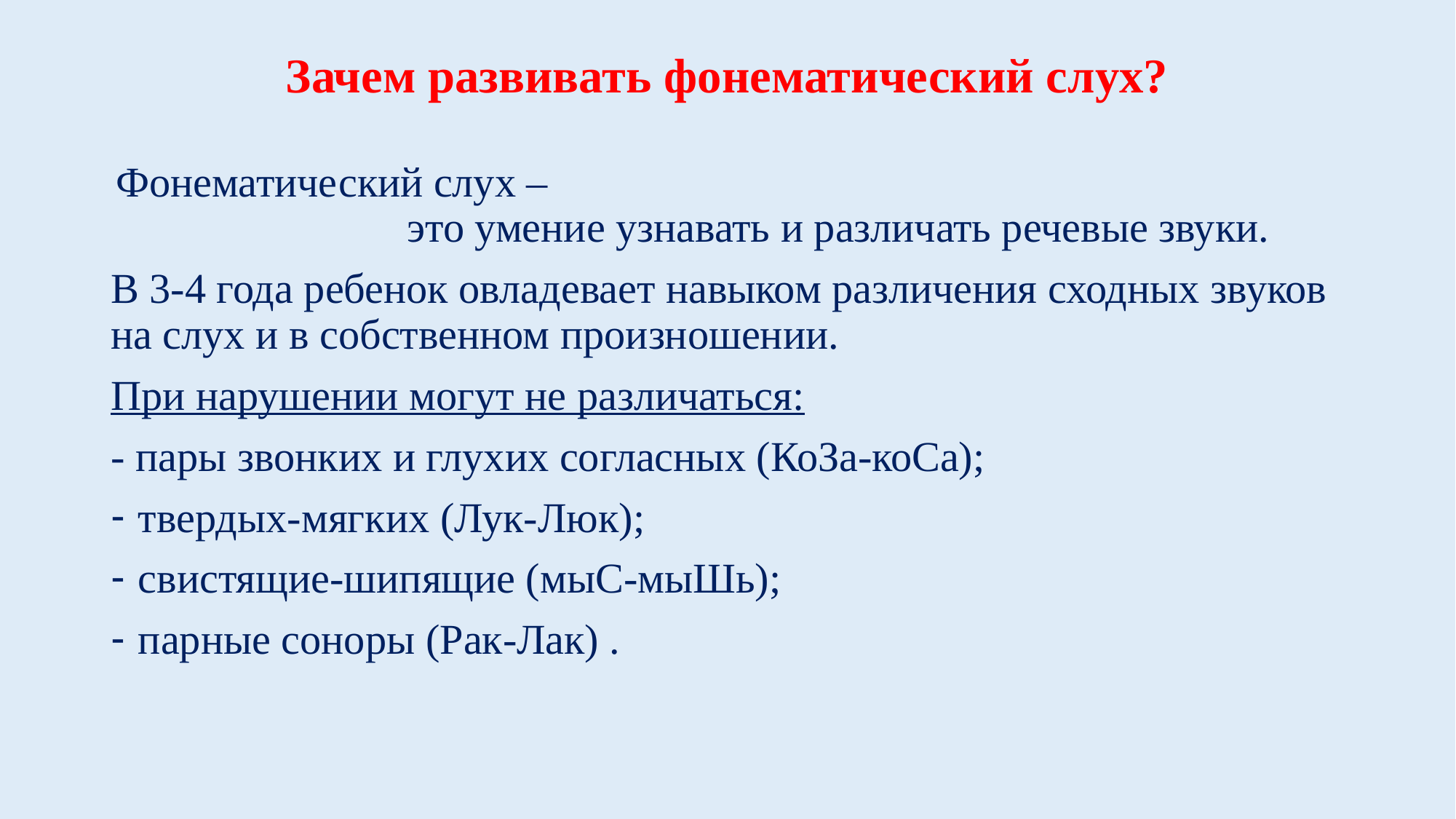

# Зачем развивать фонематический слух?
Фонематический слух –                                                                                                 это умение узнавать и различать речевые звуки.
В 3-4 года ребенок овладевает навыком различения сходных звуков на слух и в собственном произношении.
При нарушении могут не различаться:
- пары звонких и глухих согласных (КоЗа-коСа);
твердых-мягких (Лук-Люк);
свистящие-шипящие (мыС-мыШь);
парные соноры (Рак-Лак) .